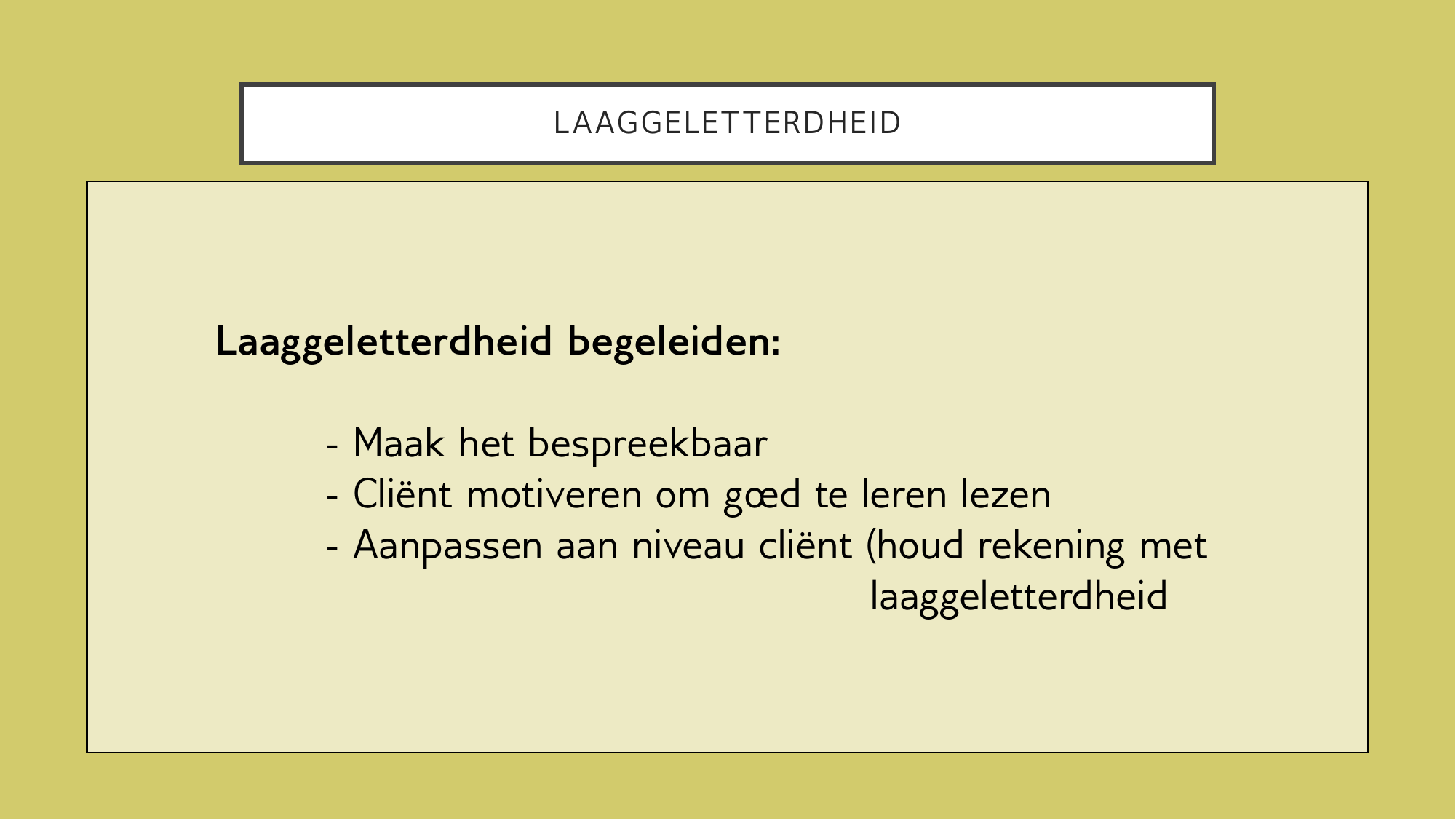

# LAAGGELETTERDHEID

Laaggeletterdheid begeleiden:

	- Maak het bespreekbaar
	- Cliënt motiveren om goed te leren lezen
	- Aanpassen aan niveau cliënt (houd rekening met 							laaggeletterdheid